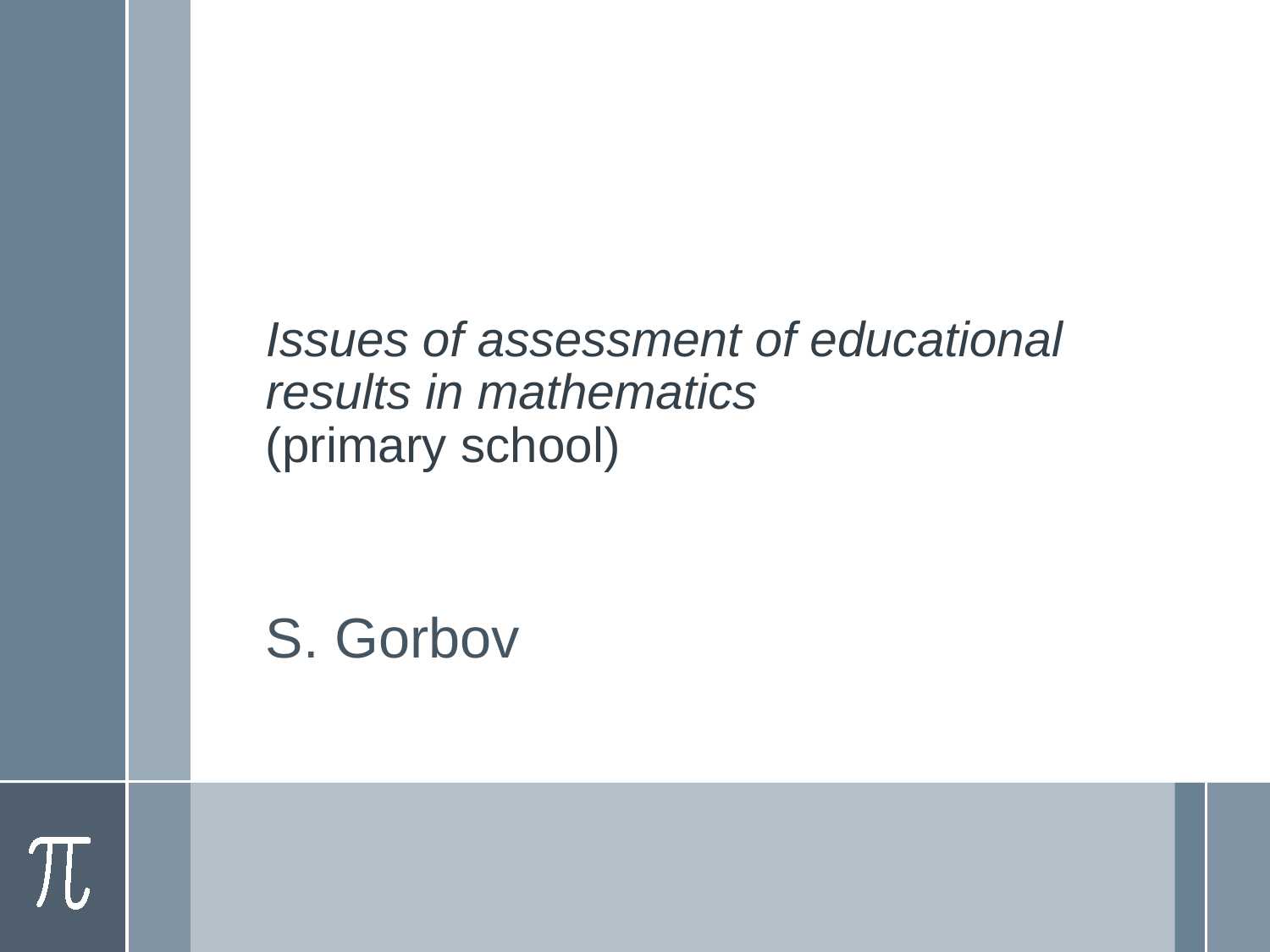

# Issues of assessment of educational results in mathematics (primary school)
S. Gorbov